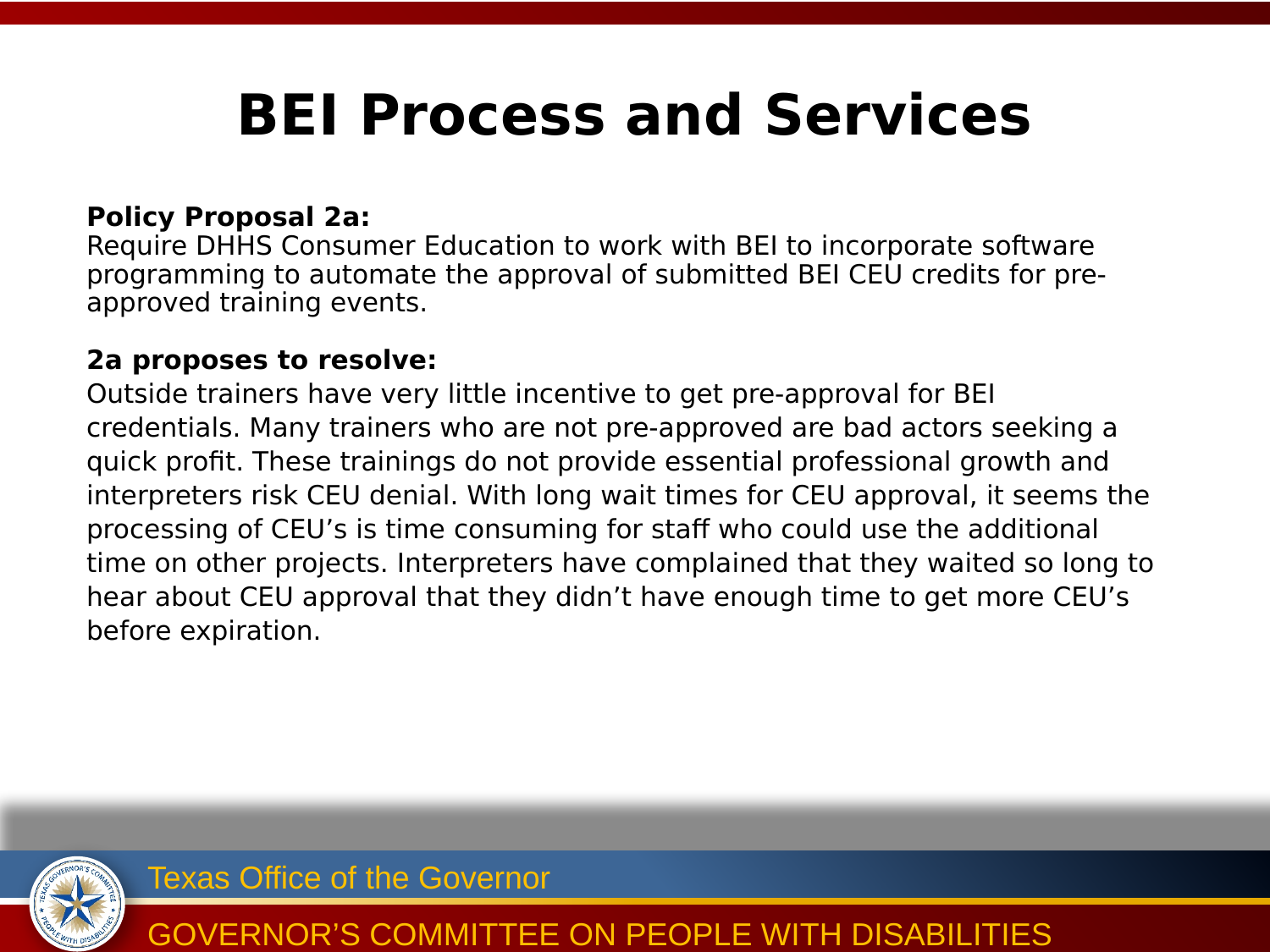

# BEI Process and Services
Policy Proposal 2a:
Require DHHS Consumer Education to work with BEI to incorporate software programming to automate the approval of submitted BEI CEU credits for pre-approved training events.

2a proposes to resolve:
Outside trainers have very little incentive to get pre-approval for BEI credentials. Many trainers who are not pre-approved are bad actors seeking a quick profit. These trainings do not provide essential professional growth and interpreters risk CEU denial. With long wait times for CEU approval, it seems the processing of CEU’s is time consuming for staff who could use the additional time on other projects. Interpreters have complained that they waited so long to hear about CEU approval that they didn’t have enough time to get more CEU’s before expiration.